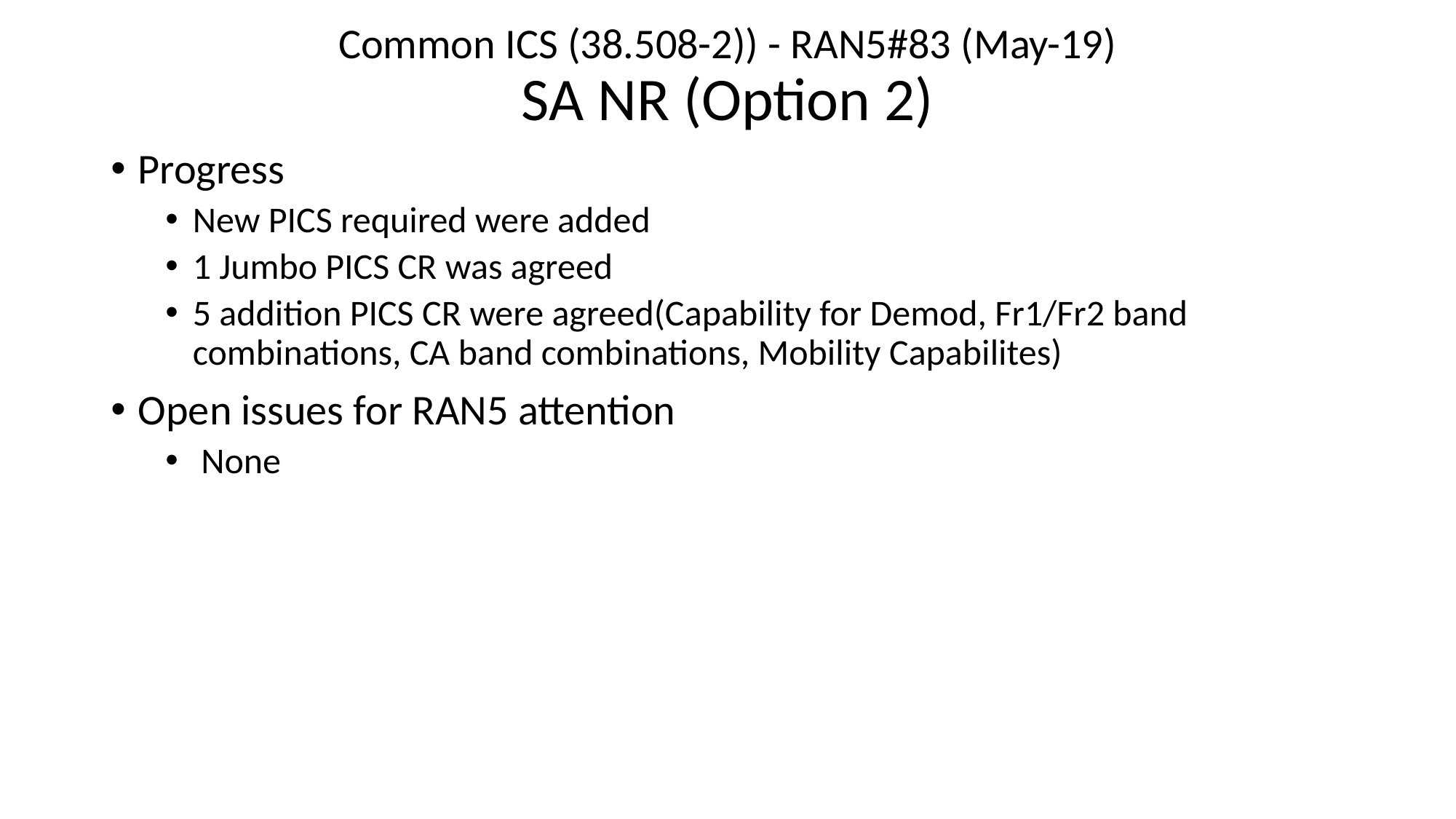

# Common ICS (38.508-2)) - RAN5#83 (May-19) SA NR (Option 2)
Progress
New PICS required were added
1 Jumbo PICS CR was agreed
5 addition PICS CR were agreed(Capability for Demod, Fr1/Fr2 band combinations, CA band combinations, Mobility Capabilites)
Open issues for RAN5 attention
 None